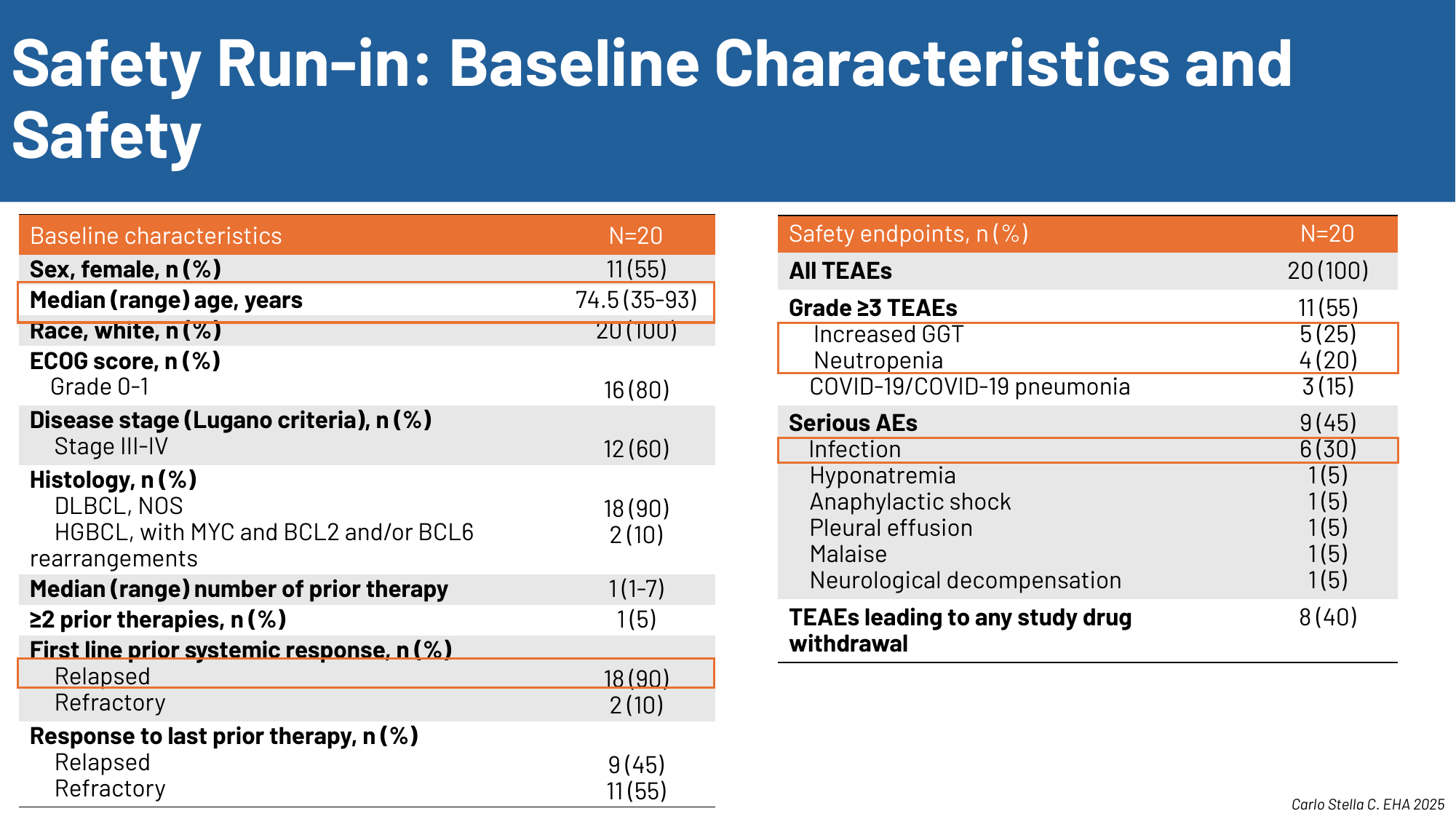

# Safety Run-in: Baseline Characteristics and Safety
| Baseline characteristics | N=20 |
| --- | --- |
| Sex, female, n (%) | 11 (55) |
| Median (range) age, years | 74.5 (35-93) |
| Race, white, n (%) | 20 (100) |
| ECOG score, n (%) Grade 0-1 | 16 (80) |
| Disease stage (Lugano criteria), n (%) Stage III-IV | 12 (60) |
| Histology, n (%) DLBCL, NOS HGBCL, with MYC and BCL2 and/or BCL6 rearrangements | 18 (90) 2 (10) |
| Median (range) number of prior therapy | 1 (1-7) |
| ≥2 prior therapies, n (%) | 1 (5) |
| First line prior systemic response, n (%) Relapsed Refractory | 18 (90) 2 (10) |
| Response to last prior therapy, n (%) Relapsed Refractory | 9 (45) 11 (55) |
| Safety endpoints, n (%) | N=20 |
| --- | --- |
| All TEAEs | 20 (100) |
| Grade ≥3 TEAEs Increased GGT Neutropenia COVID-19/COVID-19 pneumonia | 11 (55) 5 (25) 4 (20) 3 (15) |
| Serious AEs Infection Hyponatremia Anaphylactic shock Pleural effusion Malaise Neurological decompensation | 9 (45) 6 (30) 1 (5) 1 (5) 1 (5) 1 (5) 1 (5) |
| TEAEs leading to any study drug withdrawal | 8 (40) |

Carlo Stella C. EHA 2025